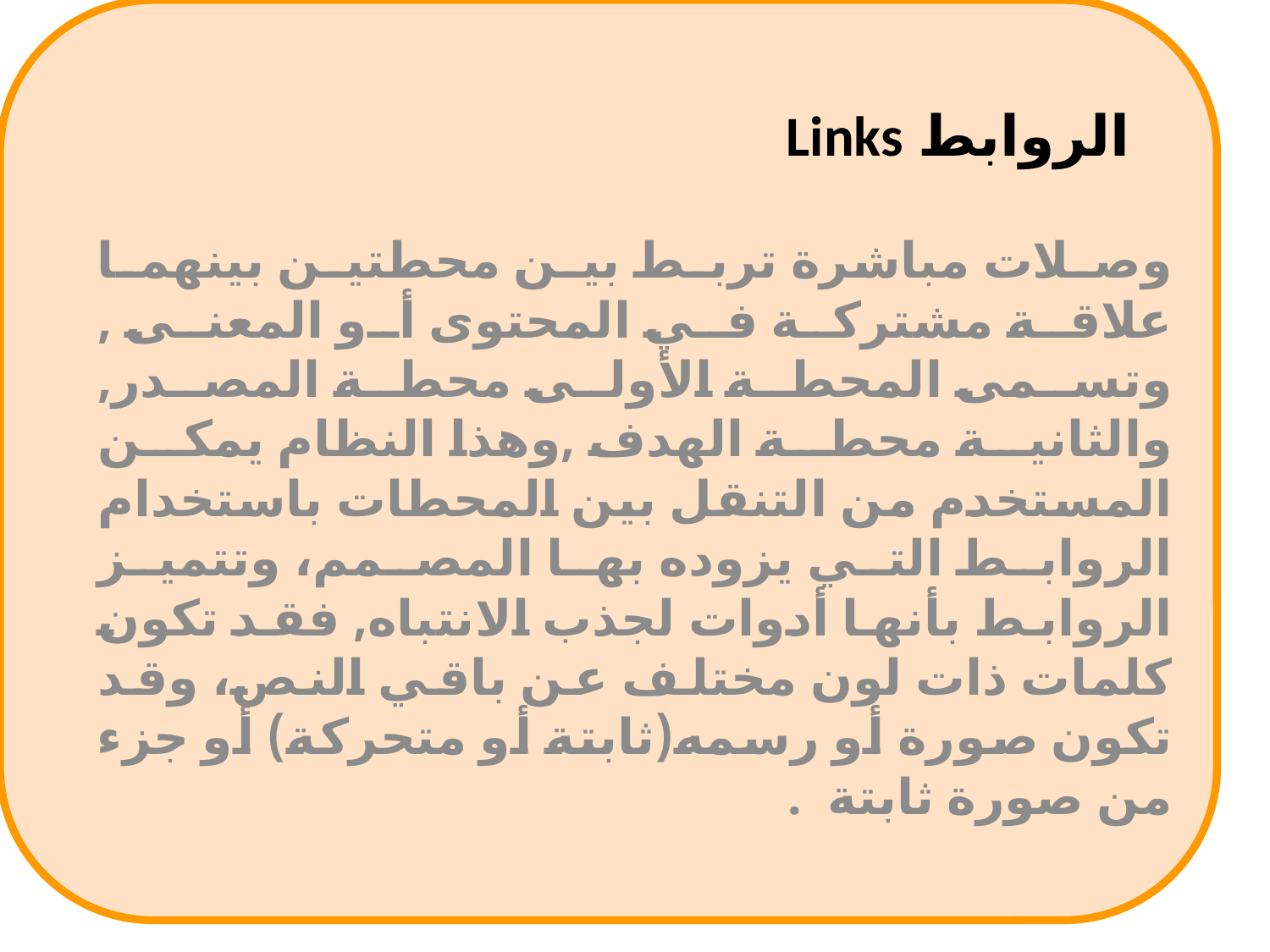

# الروابط Links
وصلات مباشرة تربط بين محطتين بينهما علاقة مشتركة في المحتوى أو المعنى , وتسمى المحطة الأولى محطة المصدر, والثانية محطة الهدف ,وهذا النظام يمكن المستخدم من التنقل بين المحطات باستخدام الروابط التي يزوده بها المصمم، وتتميز الروابط بأنها أدوات لجذب الانتباه, فقد تكون كلمات ذات لون مختلف عن باقي النص، وقد تكون صورة أو رسمه(ثابتة أو متحركة) أو جزء من صورة ثابتة  .